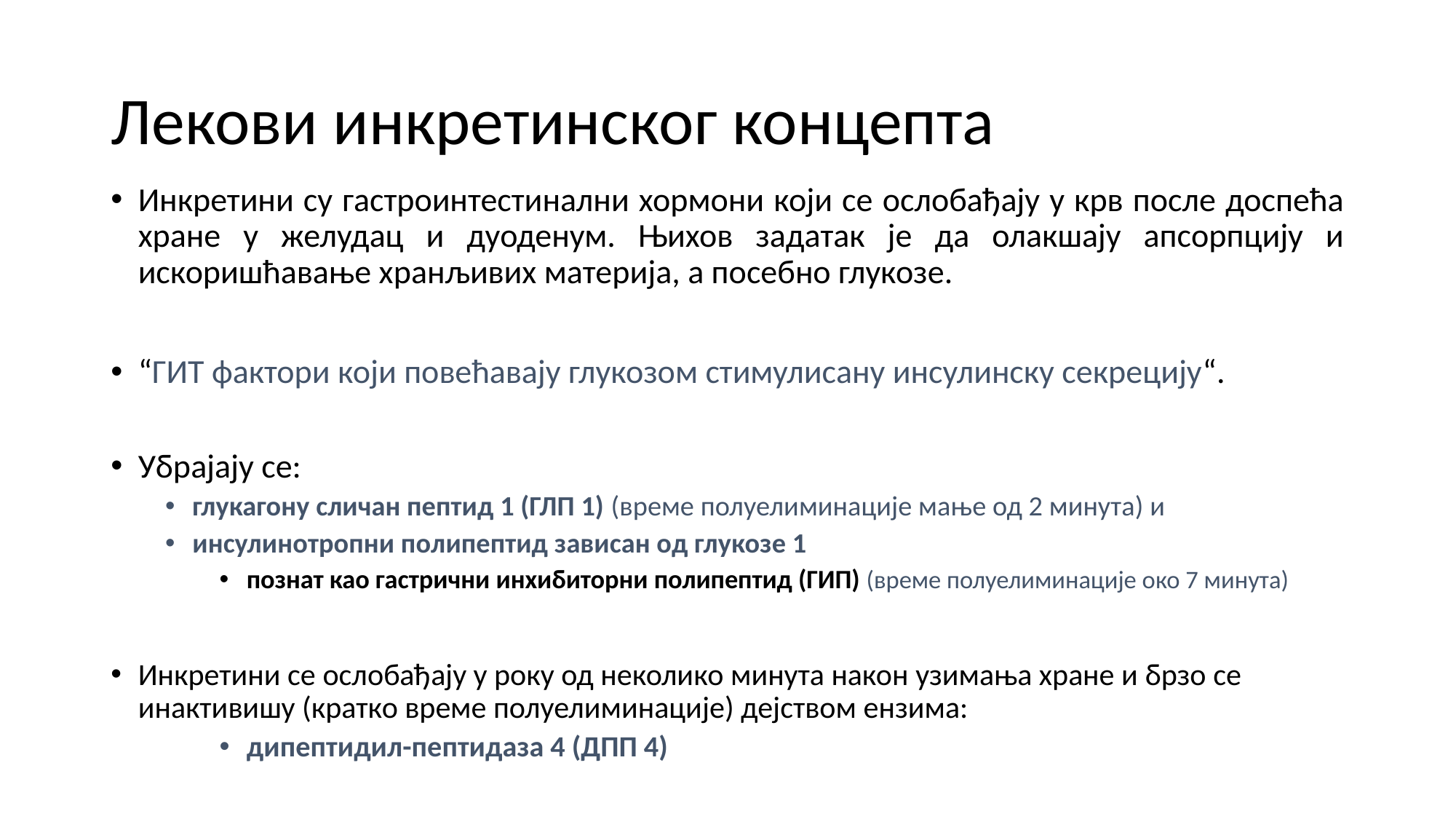

# Лекови инкретинског концепта
Инкретини су гастроинтестинални хормони који се ослобађају у крв после доспећа хране у желудац и дуоденум. Њихов задатак је да олакшају апсорпцију и искоришћавање хранљивих материја, а посебно глукозе.

“ГИТ фактори који повећавају глукозом стимулисану инсулинску секрецију“.

Убрајају се:
глукагону сличан пептид 1 (ГЛП 1) (време полуелиминације мање од 2 минута) и
инсулинотропни полипептид зависан од глукозе 1
познат као гастрични инхибиторни полипептид (ГИП) (време полуелиминације око 7 минута)

Инкретини се ослобађају у року од неколико минута након узимања хране и брзо се инактивишу (кратко време полуелиминације) дејством ензима:
дипептидил-пептидаза 4 (ДПП 4)